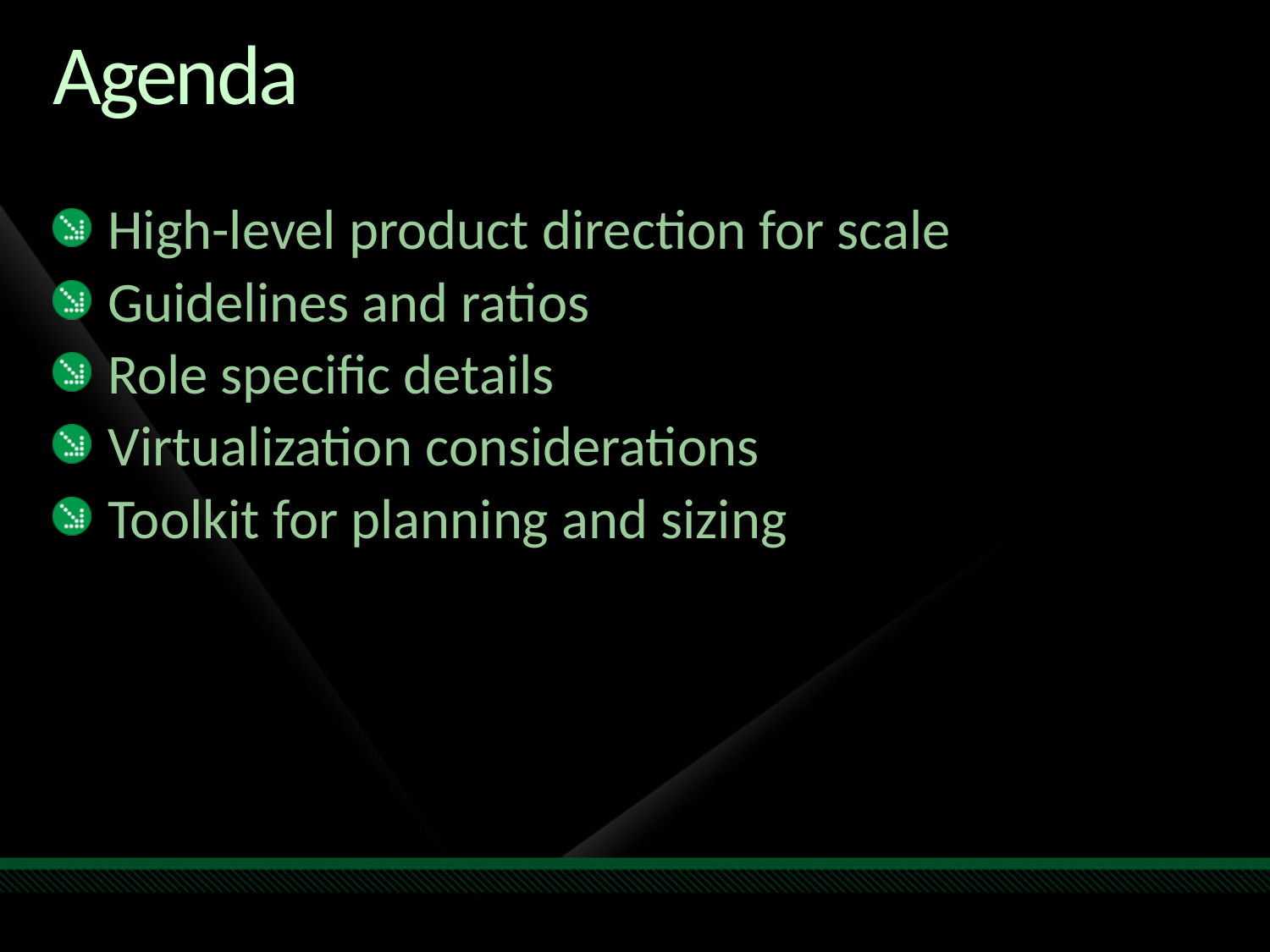

# Agenda
High-level product direction for scale
Guidelines and ratios
Role specific details
Virtualization considerations
Toolkit for planning and sizing